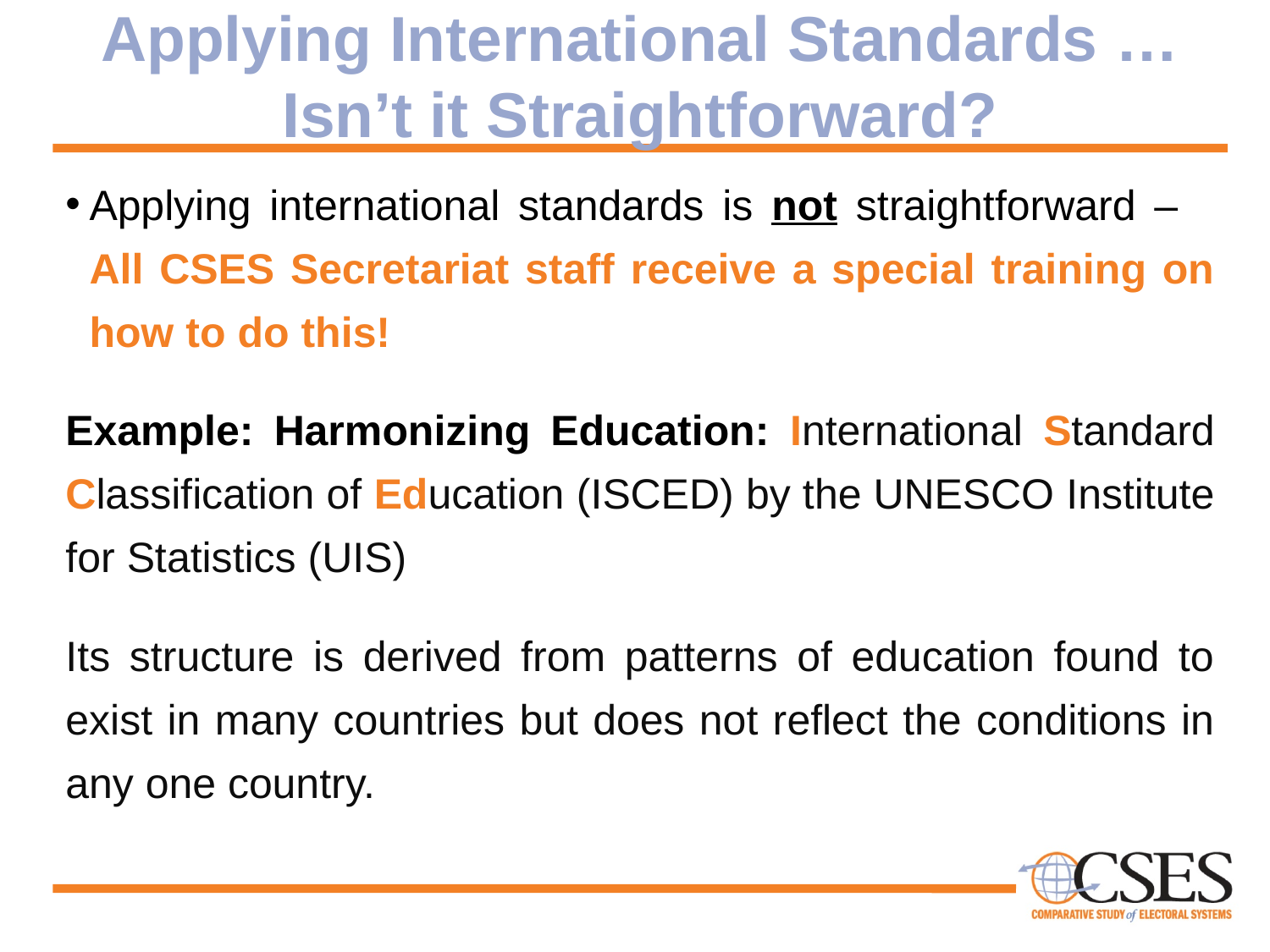

# Applying International Standards … Isn’t it Straightforward?
Applying international standards is not straightforward –   All CSES Secretariat staff receive a special training on how to do this!
Example: Harmonizing Education: International Standard Classification of Education (ISCED) by the UNESCO Institute for Statistics (UIS)
Its structure is derived from patterns of education found to exist in many countries but does not reflect the conditions in any one country.